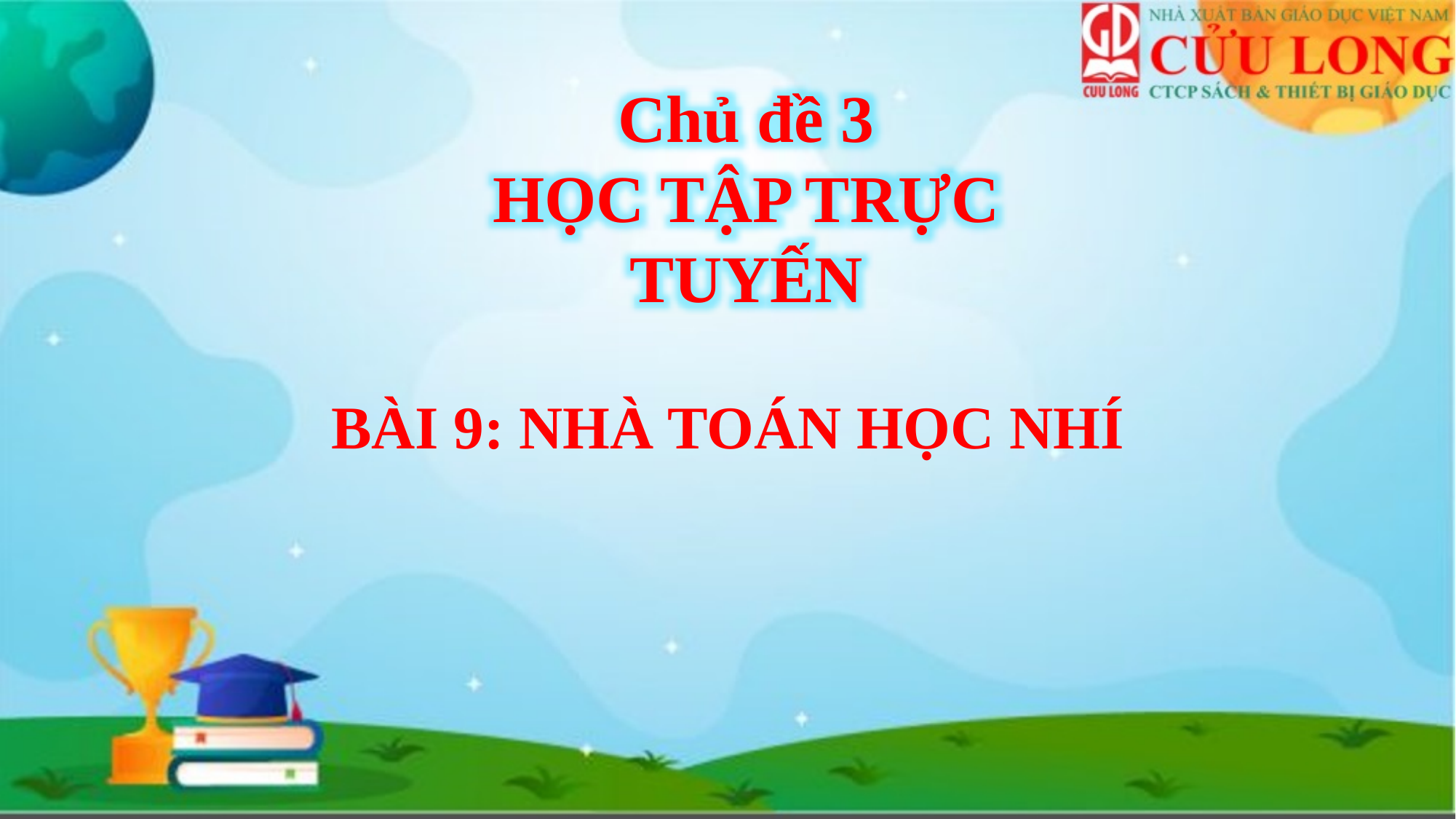

Chủ đề 3
HỌC TẬP TRỰC TUYẾN
BÀI 9: NHÀ TOÁN HỌC NHÍ